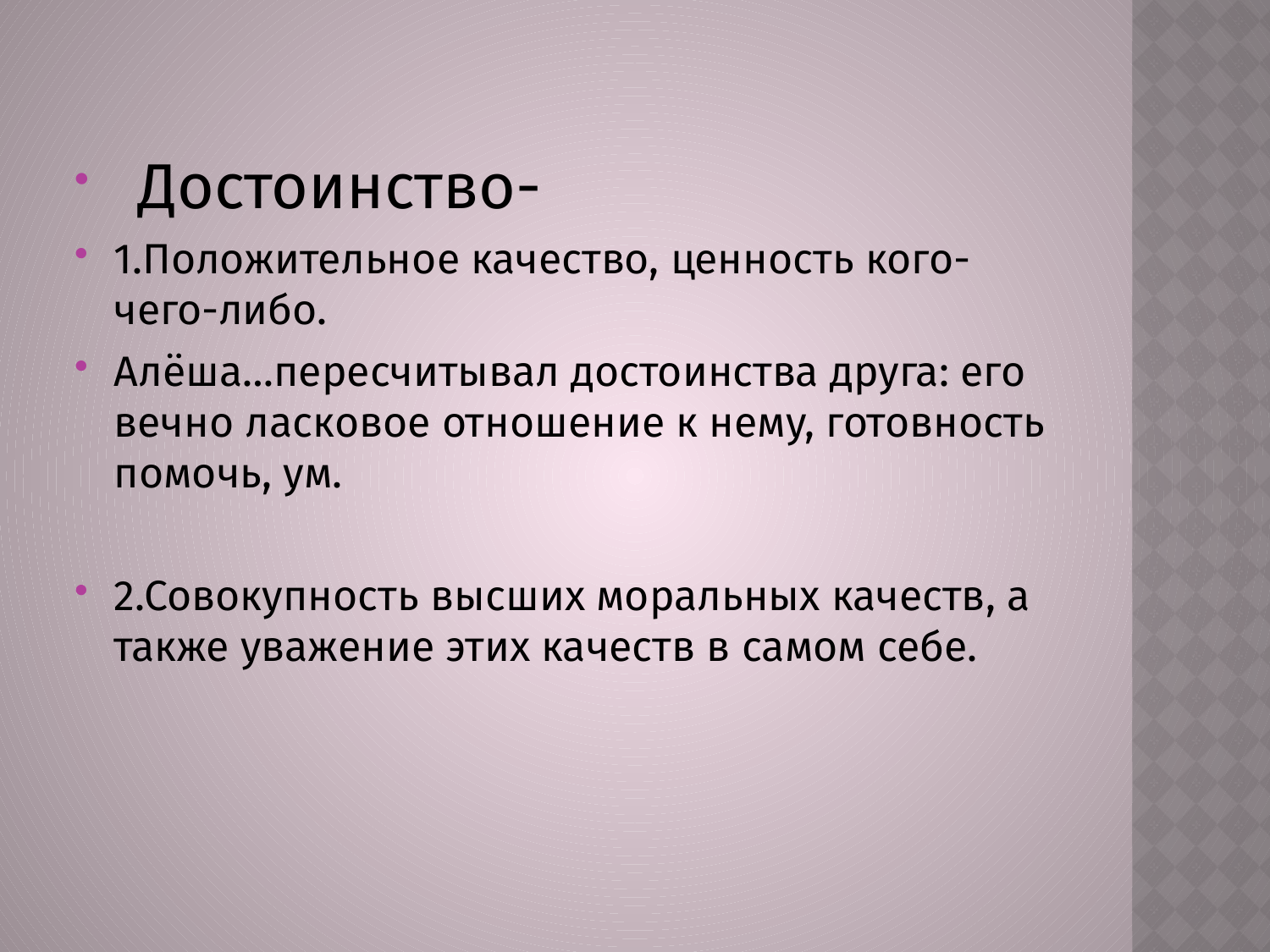

#
  Достоинство-
1.Положительное качество, ценность кого-  чего-либо.
Алёша…пересчитывал достоинства друга: его вечно ласковое отношение к нему, готовность помочь, ум.

2.Совокупность высших моральных качеств, а также уважение этих качеств в самом себе.